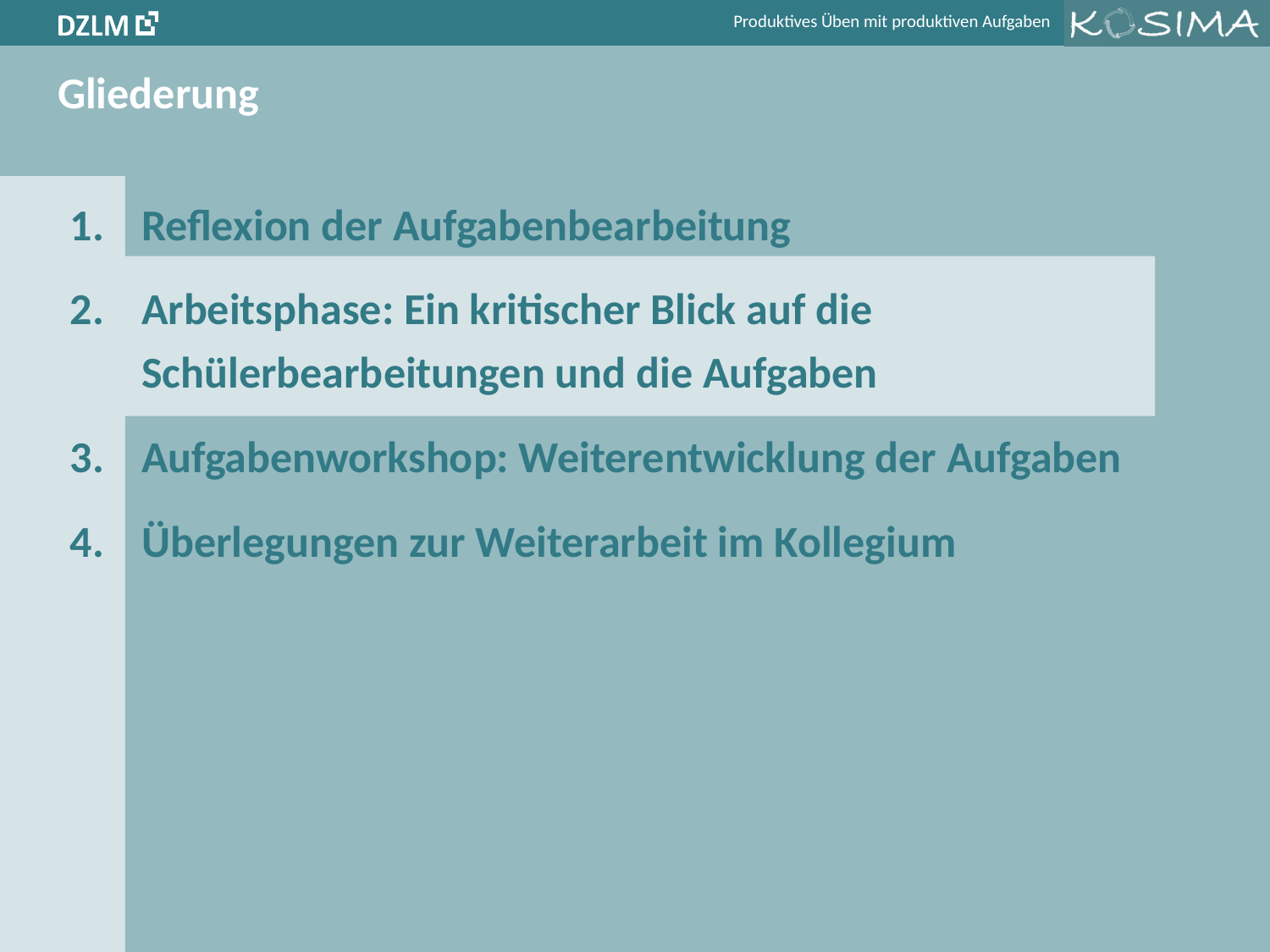

# Gliederung

Reflexion der Aufgabenbearbeitung
Arbeitsphase: Ein kritischer Blick auf die Schülerbearbeitungen und die Aufgaben
Aufgabenworkshop: Weiterentwicklung der Aufgaben
Überlegungen zur Weiterarbeit im Kollegium